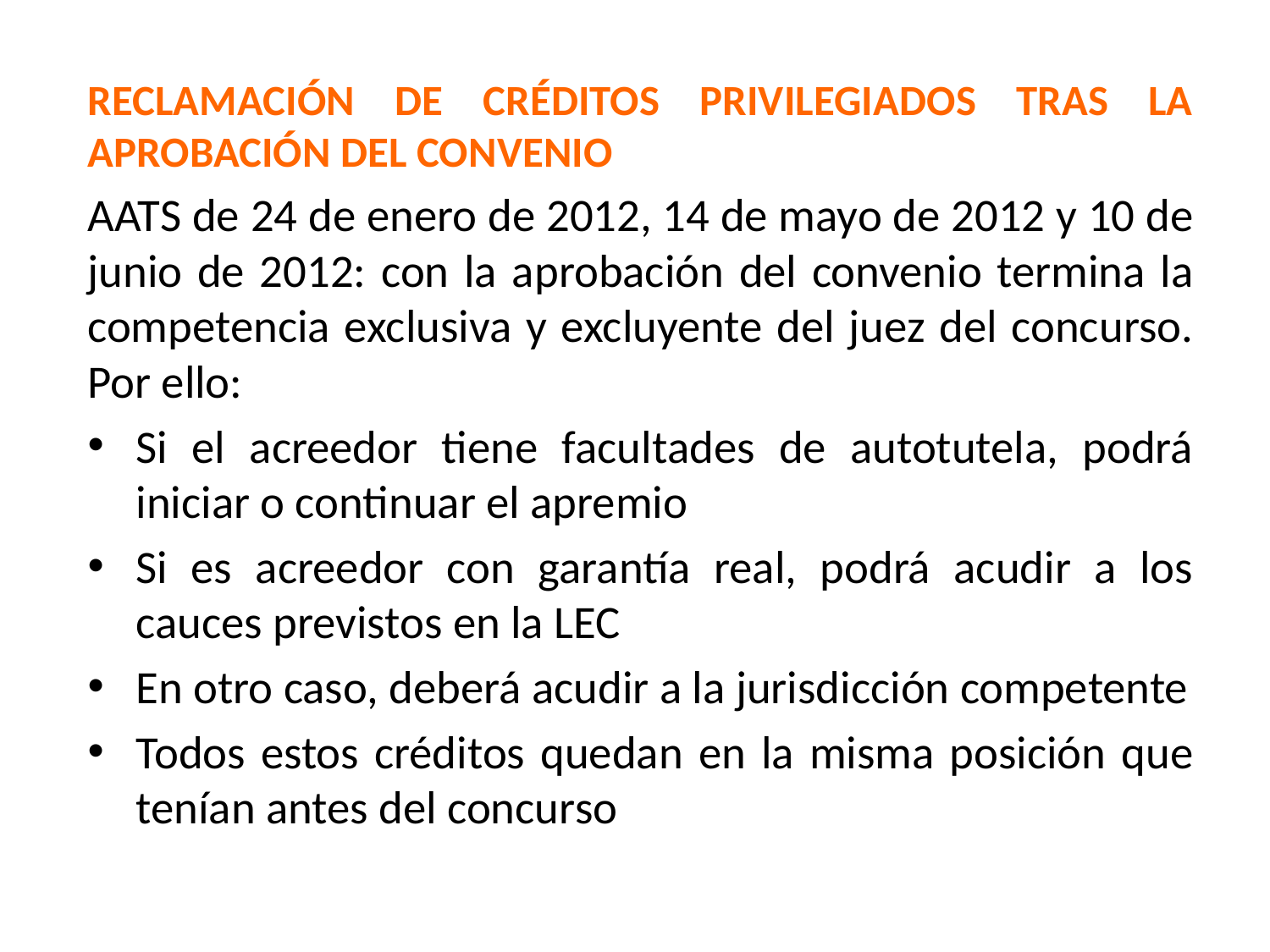

RECLAMACIÓN DE CRÉDITOS PRIVILEGIADOS TRAS LA APROBACIÓN DEL CONVENIO
AATS de 24 de enero de 2012, 14 de mayo de 2012 y 10 de junio de 2012: con la aprobación del convenio termina la competencia exclusiva y excluyente del juez del concurso. Por ello:
Si el acreedor tiene facultades de autotutela, podrá iniciar o continuar el apremio
Si es acreedor con garantía real, podrá acudir a los cauces previstos en la LEC
En otro caso, deberá acudir a la jurisdicción competente
Todos estos créditos quedan en la misma posición que tenían antes del concurso